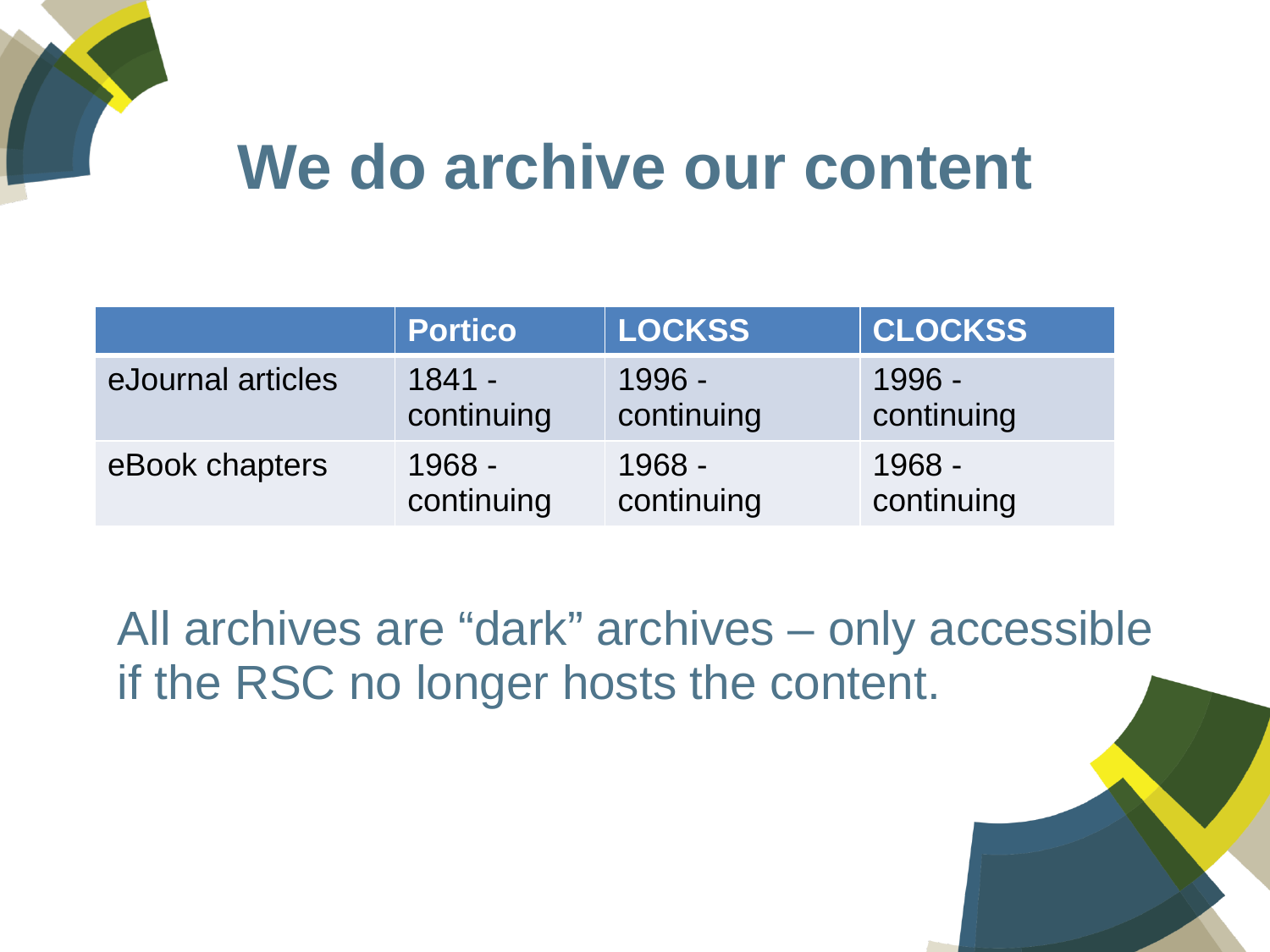

# We do archive our content
|  | Portico | LOCKSS | CLOCKSS |
| --- | --- | --- | --- |
| eJournal articles | 1841 - continuing | 1996 - continuing | 1996 - continuing |
| eBook chapters | 1968 - continuing | 1968 - continuing | 1968 - continuing |
All archives are “dark” archives – only accessible if the RSC no longer hosts the content.